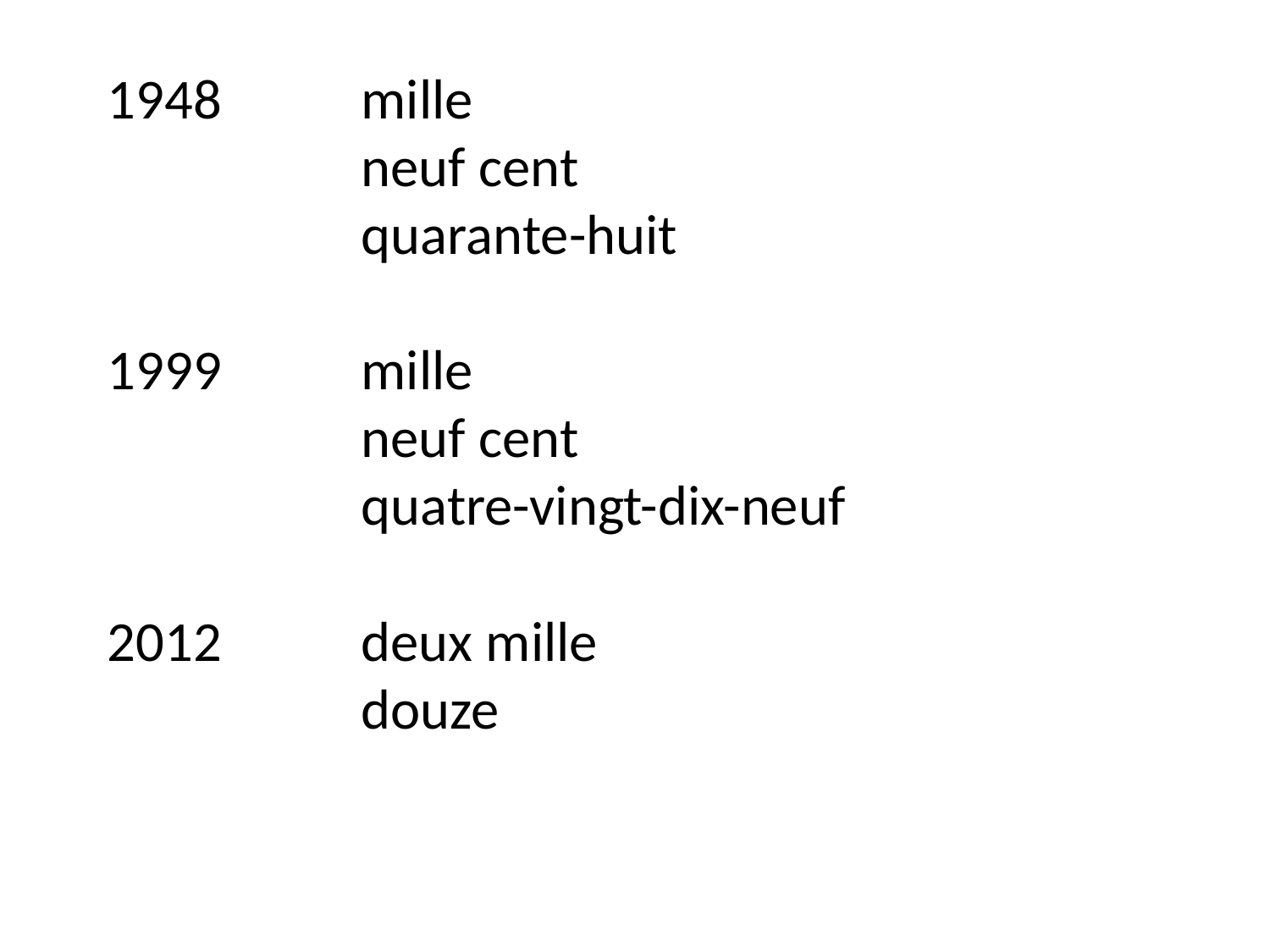

1948		mille
		neuf cent
		quarante-huit

1999		mille
		neuf cent
		quatre-vingt-dix-neuf

2012		deux mille
		douze